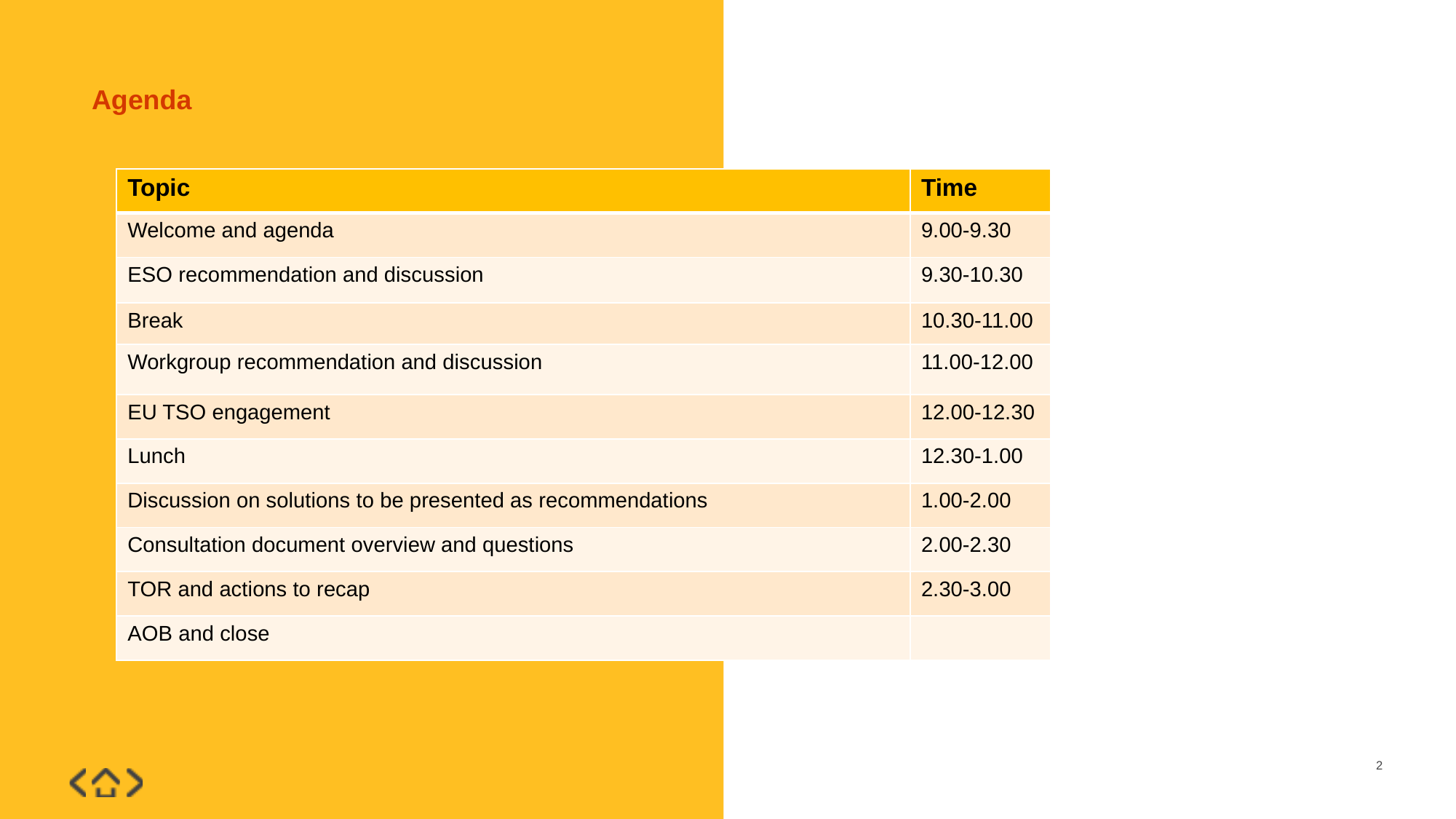

Agenda
| Topic | Time |
| --- | --- |
| Welcome and agenda | 9.00-9.30 |
| ESO recommendation and discussion | 9.30-10.30 |
| Break | 10.30-11.00 |
| Workgroup recommendation and discussion | 11.00-12.00 |
| EU TSO engagement | 12.00-12.30 |
| Lunch | 12.30-1.00 |
| Discussion on solutions to be presented as recommendations | 1.00-2.00 |
| Consultation document overview and questions | 2.00-2.30 |
| TOR and actions to recap | 2.30-3.00 |
| AOB and close |  |